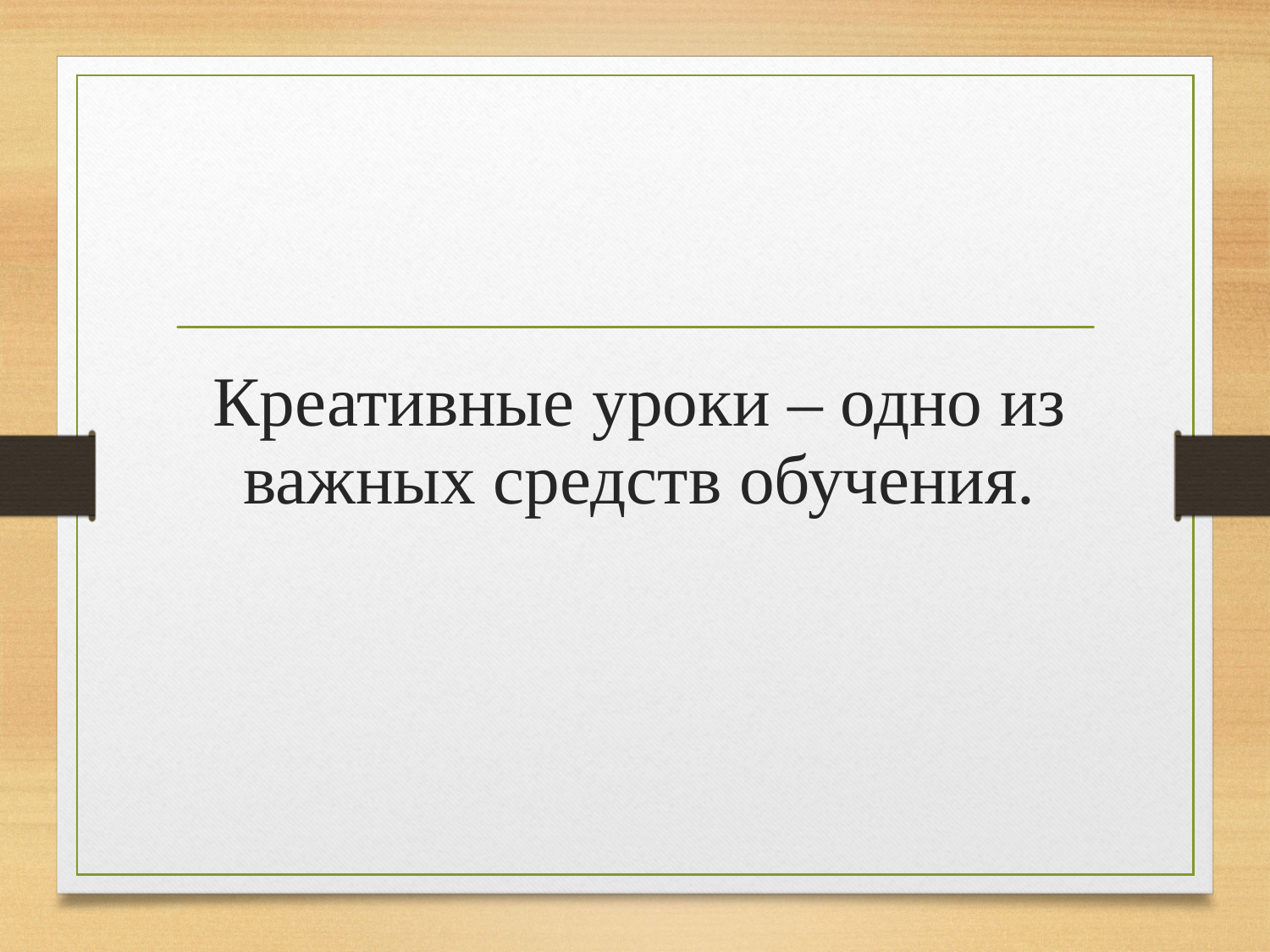

# Креативные уроки – одно из важных средств обучения.